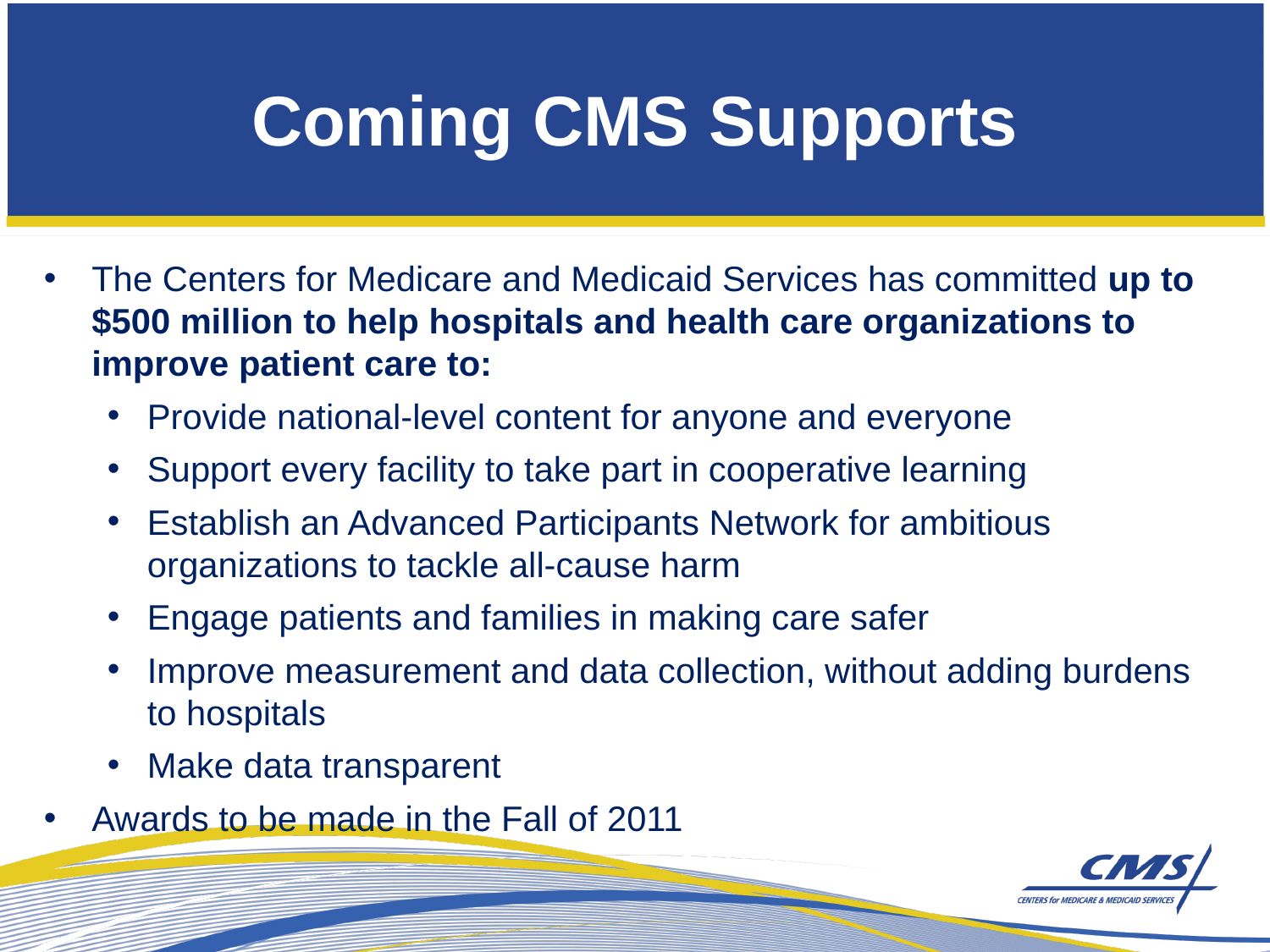

# Coming CMS Supports
The Centers for Medicare and Medicaid Services has committed up to $500 million to help hospitals and health care organizations to improve patient care to:
Provide national-level content for anyone and everyone
Support every facility to take part in cooperative learning
Establish an Advanced Participants Network for ambitious organizations to tackle all-cause harm
Engage patients and families in making care safer
Improve measurement and data collection, without adding burdens to hospitals
Make data transparent
Awards to be made in the Fall of 2011